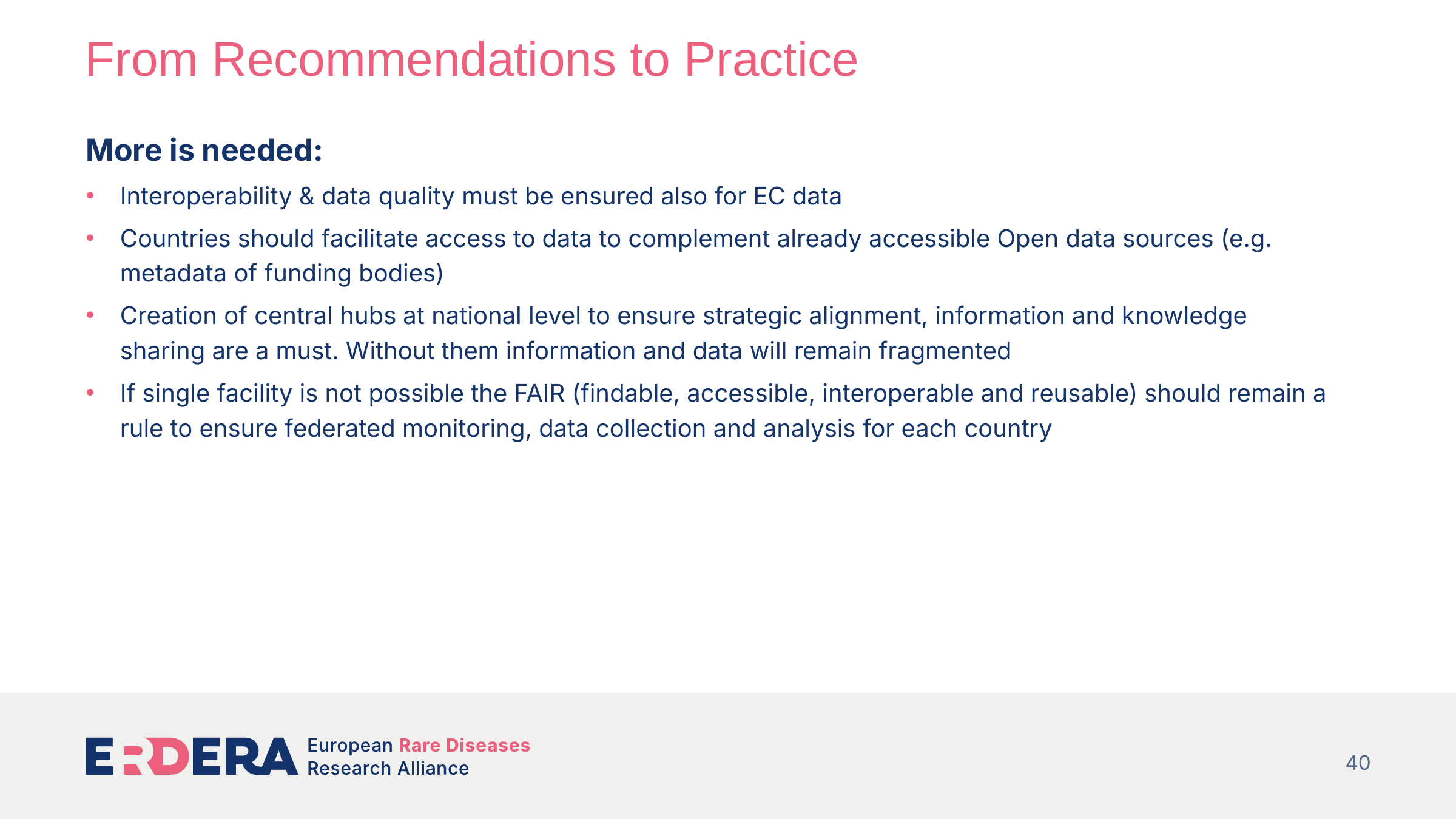

# From Recommendations to Practice
More is needed:
Interoperability & data quality must be ensured also for EC data
Countries should facilitate access to data to complement already accessible Open data sources (e.g. metadata of funding bodies)
Creation of central hubs at national level to ensure strategic alignment, information and knowledge sharing are a must. Without them information and data will remain fragmented
If single facility is not possible the FAIR (findable, accessible, interoperable and reusable) should remain a rule to ensure federated monitoring, data collection and analysis for each country
40